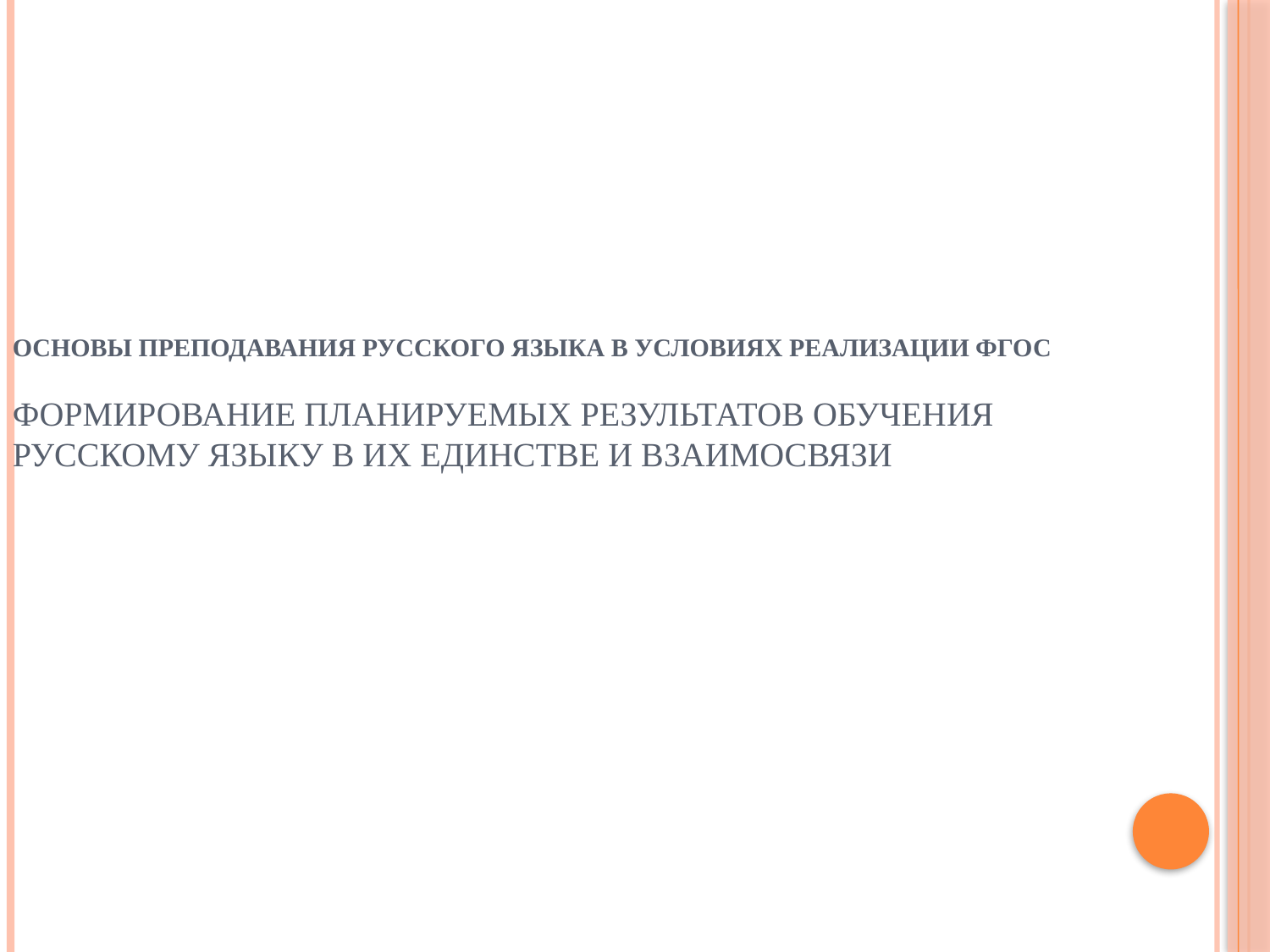

Основы преподавания русского языка в условиях реализации ФГОС
Формирование планируемых результатов обучения русскому языку в их единстве и взаимосвязи